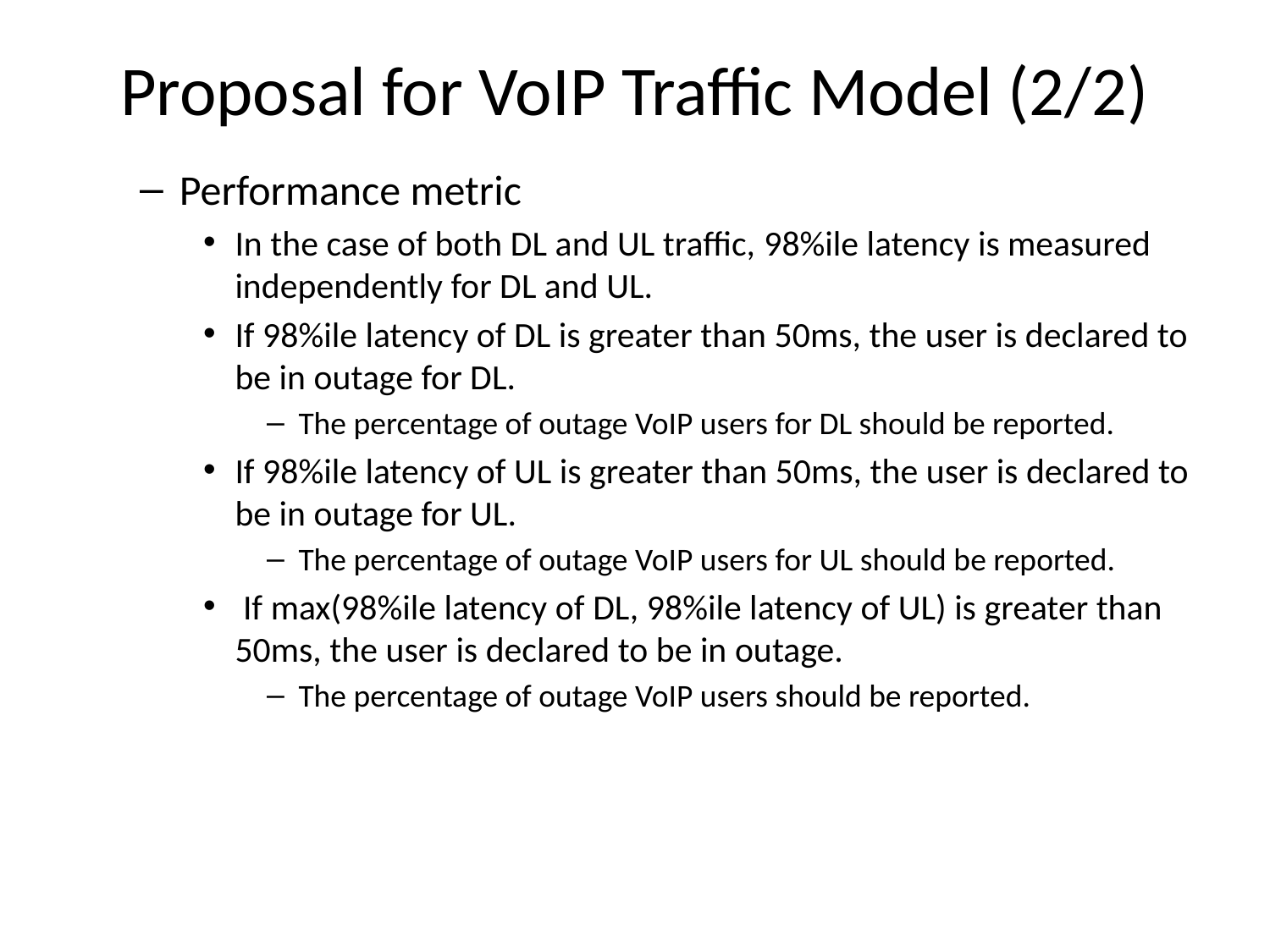

# Proposal for VoIP Traffic Model (2/2)
Performance metric
In the case of both DL and UL traffic, 98%ile latency is measured independently for DL and UL.
If 98%ile latency of DL is greater than 50ms, the user is declared to be in outage for DL.
The percentage of outage VoIP users for DL should be reported.
If 98%ile latency of UL is greater than 50ms, the user is declared to be in outage for UL.
The percentage of outage VoIP users for UL should be reported.
 If max(98%ile latency of DL, 98%ile latency of UL) is greater than 50ms, the user is declared to be in outage.
The percentage of outage VoIP users should be reported.